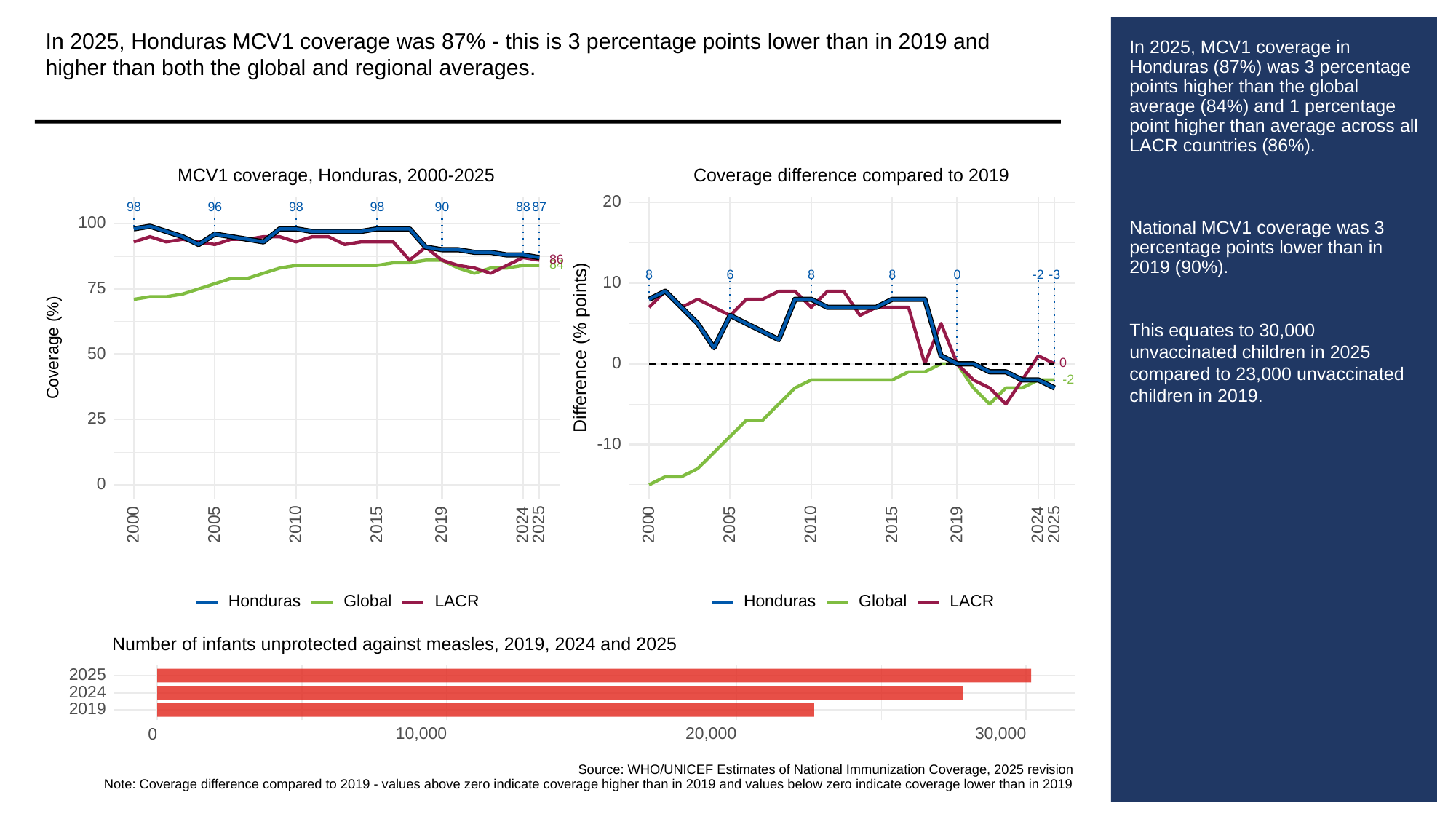

In 2025, Honduras MCV1 coverage was 87% - this is 3 percentage points lower than in 2019 and higher than both the global and regional averages.
# In 2025, MCV1 coverage in Honduras (87%) was 3 percentage points higher than the global average (84%) and 1 percentage point higher than average across all LACR countries (86%).

National MCV1 coverage was 3 percentage points lower than in 2019 (90%).

This equates to 30,000 unvaccinated children in 2025 compared to 23,000 unvaccinated children in 2019.

MCV1 coverage, Honduras, 2000-2025
Coverage difference compared to 2019
20

98
96
98
98
90
88
87
100

86

84
-3
8
6
8
8
0
-2
10

75

Difference (% points)
Coverage (%)
50

0
0

-2

25

-10

0

2000
2005
2010
2015
2019
2024
2025
2000
2005
2010
2015
2019
2024
2025
Global
LACR
Global
LACR
Honduras
Honduras

Number of infants unprotected against measles, 2019, 2024 and 2025

2025

2024

2019

10,000
20,000
30,000
0
Source: WHO/UNICEF Estimates of National Immunization Coverage, 2025 revision
Note: Coverage difference compared to 2019 - values above zero indicate coverage higher than in 2019 and values below zero indicate coverage lower than in 2019